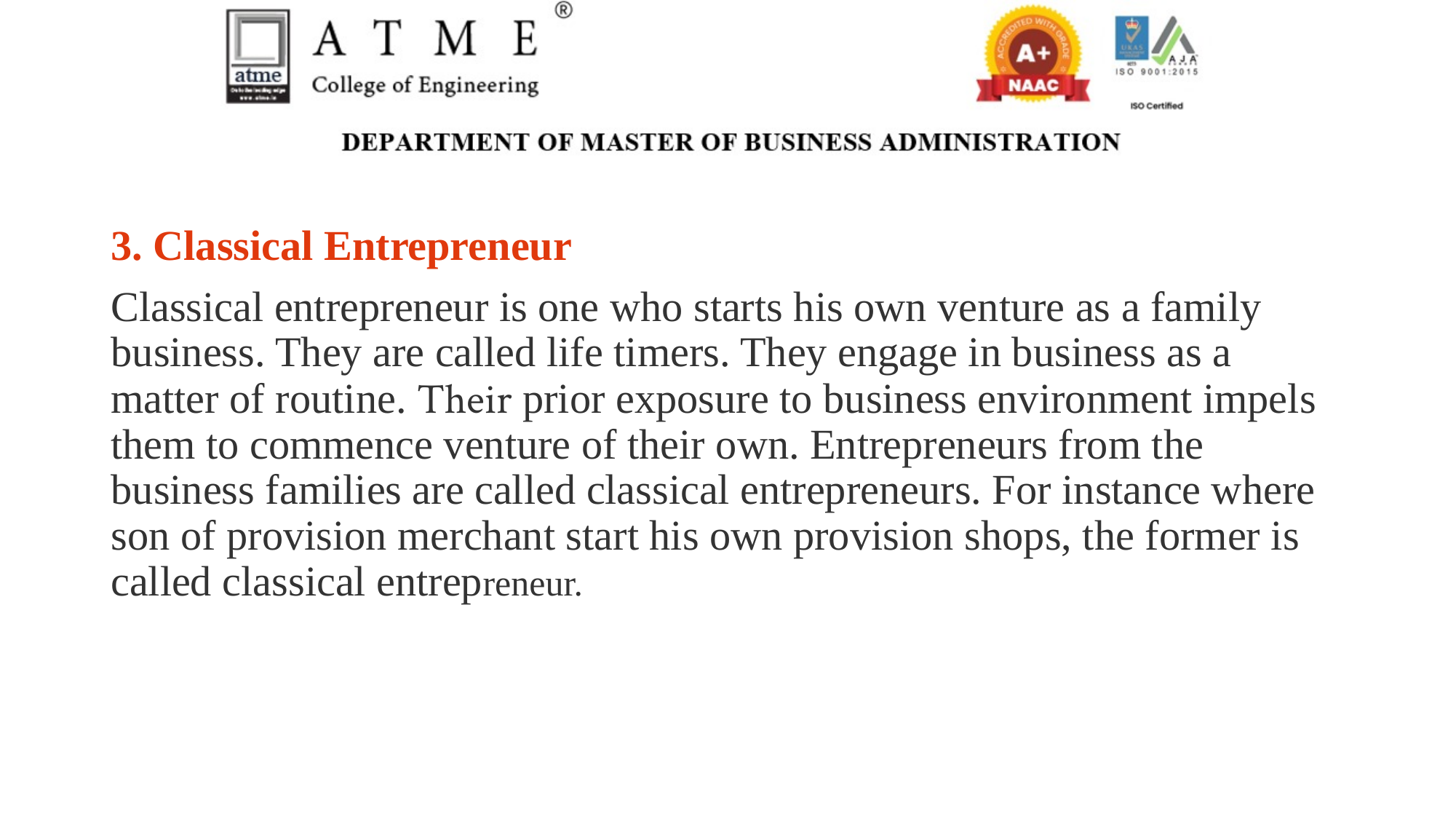

3. Classical Entrepreneur
Classical entrepreneur is one who starts his own venture as a family business. They are called life timers. They engage in business as a matter of routine. Their prior exposure to business environment impels them to commence venture of their own. Entrepreneurs from the business families are called classical entrepreneurs. For instance where son of provision merchant start his own provision shops, the former is called classical entrepreneur.